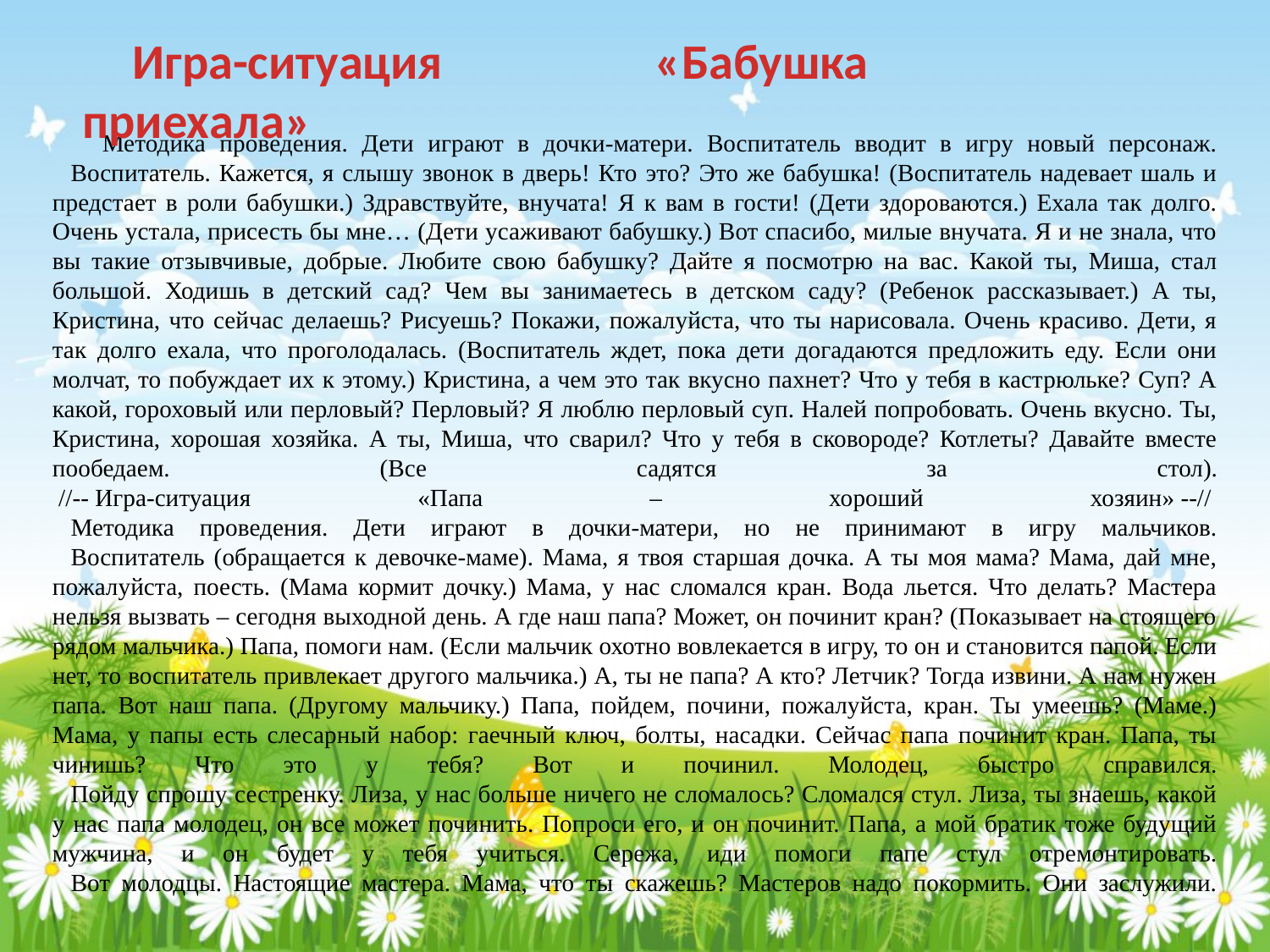

Игра-ситуация «Бабушка приехала»
Методика проведения. Дети играют в дочки-матери. Воспитатель вводит в игру новый персонаж.
   Воспитатель. Кажется, я слышу звонок в дверь! Кто это? Это же бабушка! (Воспитатель надевает шаль и предстает в роли бабушки.) Здравствуйте, внучата! Я к вам в гости! (Дети здороваются.) Ехала так долго. Очень устала, присесть бы мне… (Дети усаживают бабушку.) Вот спасибо, милые внучата. Я и не знала, что вы такие отзывчивые, добрые. Любите свою бабушку? Дайте я посмотрю на вас. Какой ты, Миша, стал большой. Ходишь в детский сад? Чем вы занимаетесь в детском саду? (Ребенок рассказывает.) А ты, Кристина, что сейчас делаешь? Рисуешь? Покажи, пожалуйста, что ты нарисовала. Очень красиво. Дети, я так долго ехала, что проголодалась. (Воспитатель ждет, пока дети догадаются предложить еду. Если они молчат, то побуждает их к этому.) Кристина, а чем это так вкусно пахнет? Что у тебя в кастрюльке? Суп? А какой, гороховый или перловый? Перловый? Я люблю перловый суп. Налей попробовать. Очень вкусно. Ты, Кристина, хорошая хозяйка. А ты, Миша, что сварил? Что у тебя в сковороде? Котлеты? Давайте вместе пообедаем. (Все садятся за стол).
 //-- Игра-ситуация «Папа – хороший хозяин» --// 
   Методика проведения. Дети играют в дочки-матери, но не принимают в игру мальчиков.
   Воспитатель (обращается к девочке-маме). Мама, я твоя старшая дочка. А ты моя мама? Мама, дай мне, пожалуйста, поесть. (Мама кормит дочку.) Мама, у нас сломался кран. Вода льется. Что делать? Мастера нельзя вызвать – сегодня выходной день. А где наш папа? Может, он починит кран? (Показывает на стоящего рядом мальчика.) Папа, помоги нам. (Если мальчик охотно вовлекается в игру, то он и становится папой. Если нет, то воспитатель привлекает другого мальчика.) А, ты не папа? А кто? Летчик? Тогда извини. А нам нужен папа. Вот наш папа. (Другому мальчику.) Папа, пойдем, почини, пожалуйста, кран. Ты умеешь? (Маме.) Мама, у папы есть слесарный набор: гаечный ключ, болты, насадки. Сейчас папа починит кран. Папа, ты чинишь? Что это у тебя? Вот и починил. Молодец, быстро справился.
   Пойду спрошу сестренку. Лиза, у нас больше ничего не сломалось? Сломался стул. Лиза, ты знаешь, какой у нас папа молодец, он все может починить. Попроси его, и он починит. Папа, а мой братик тоже будущий мужчина, и он будет у тебя учиться. Сережа, иди помоги папе стул отремонтировать.
   Вот молодцы. Настоящие мастера. Мама, что ты скажешь? Мастеров надо покормить. Они заслужили.